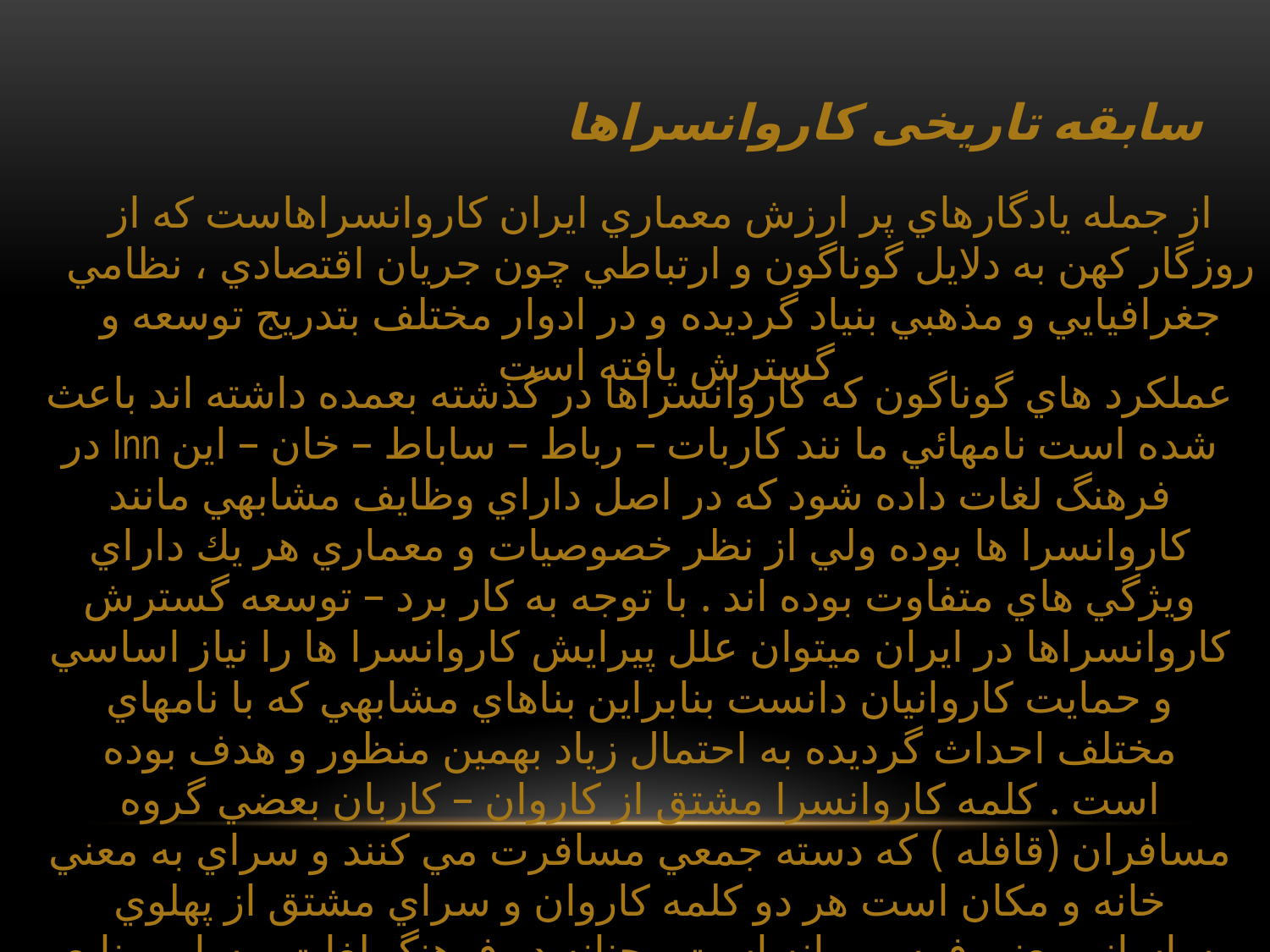

سابقه تاریخی کاروانسراها
از جمله يادگارهاي پر ارزش معماري ايران كاروانسراهاست كه از روزگار كهن به دلايل گوناگون و ارتباطي چون جريان اقتصادي ، نظامي جغرافيايي و مذهبي بنياد گرديده و در ادوار مختلف بتدريج توسعه و گسترش يافته است
عملكرد هاي گوناگون كه كاروانسراها در گذشته بعمده داشته اند باعث شده است نامهائي ما نند كاربات – رباط – ساباط – خان – اين Inn در فرهنگ لغات داده شود كه در اصل داراي وظايف مشابهي مانند كاروانسرا ها بوده ولي از نظر خصوصيات و معماري هر يك داراي ويژگي هاي متفاوت بوده اند . با توجه به كار برد – توسعه گسترش كاروانسراها در ايران مي‎توان علل پيرايش كاروانسرا ها را نياز اساسي و حمايت كاروانيان دانست بنابراين بناهاي مشابهي كه با نامهاي مختلف احداث گرديده به احتمال زياد بهمين منظور و هدف بوده است . كلمه كاروانسرا مشتق از كاروان – كاربان بعضي گروه مسافران (قافله ) كه دسته جمعي مسافرت مي كنند و سراي به معني خانه و مكان است هر دو كلمه كاروان و سراي مشتق از پهلوي ساساني يعني فرس ميانه است . چنانه در فرهنگ لغات و ساير منابع ادبي نامهاي كاروان خانه – كاروان گاه كاروان گه بعضي كاروانسرا مورد استفاده قرار گرفته است